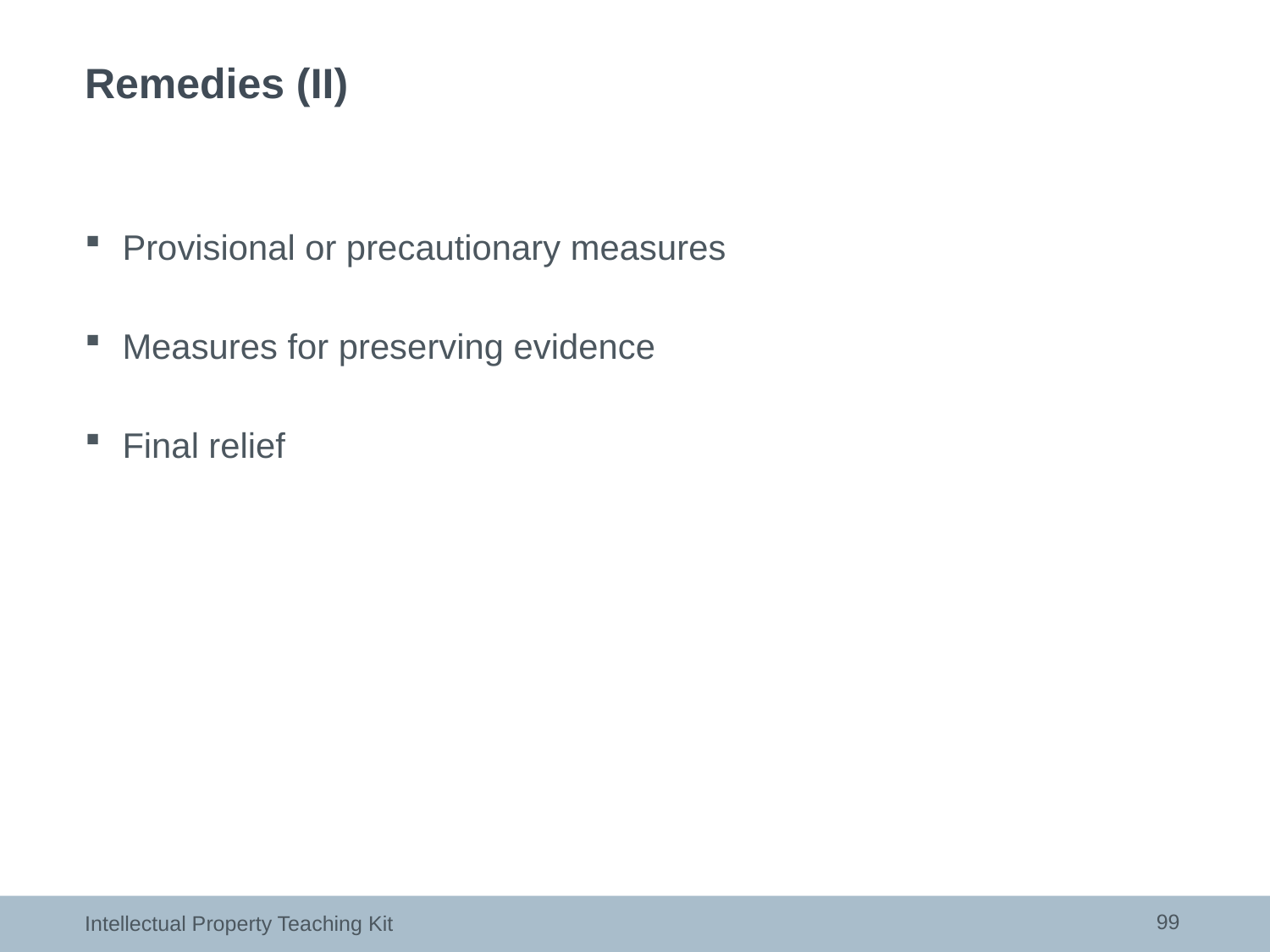

# Remedies (II)
Provisional or precautionary measures

Measures for preserving evidence

Final relief
99
Intellectual Property Teaching Kit